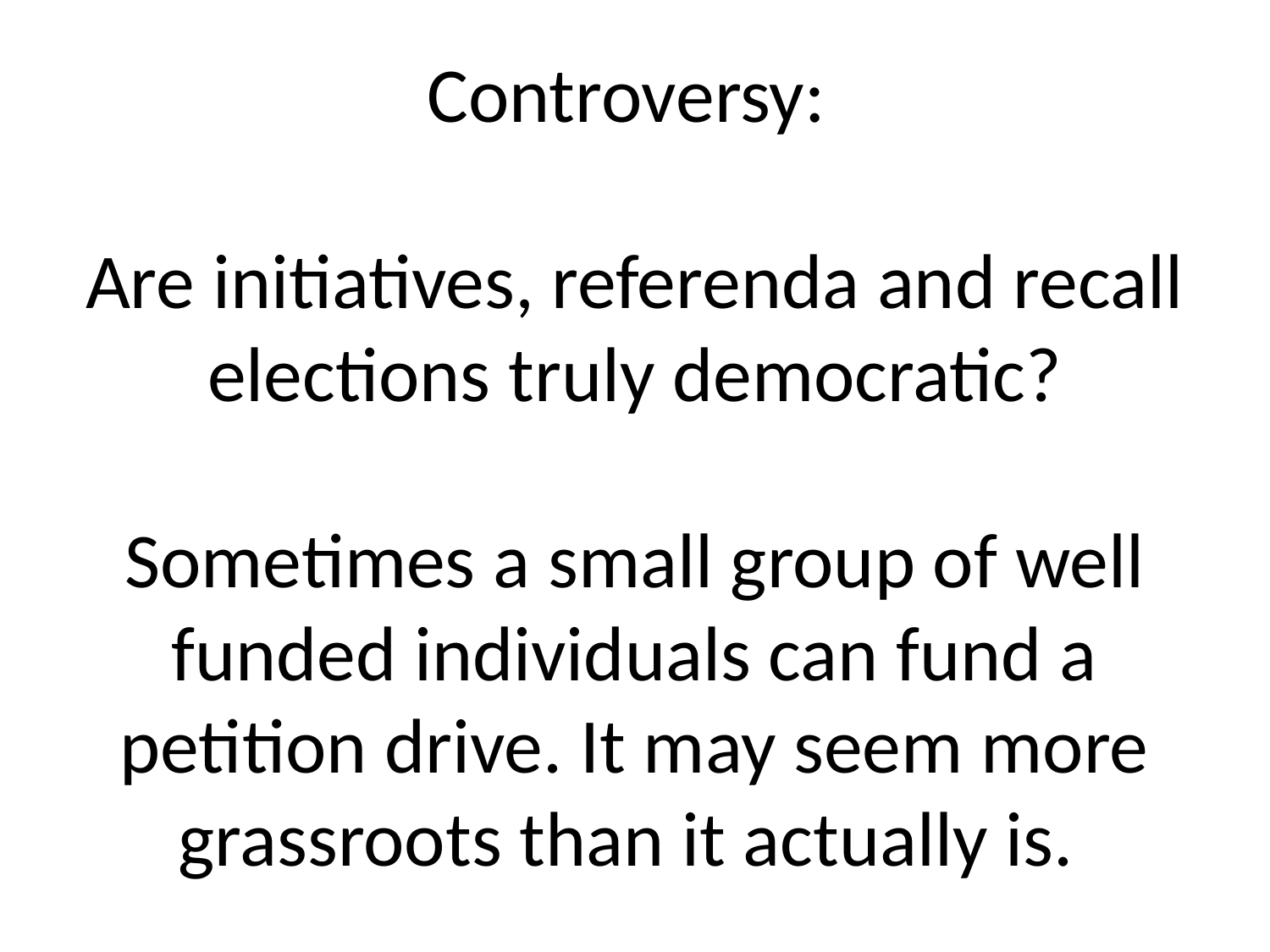

# Controversy: Are initiatives, referenda and recall elections truly democratic? Sometimes a small group of well funded individuals can fund a petition drive. It may seem more grassroots than it actually is.